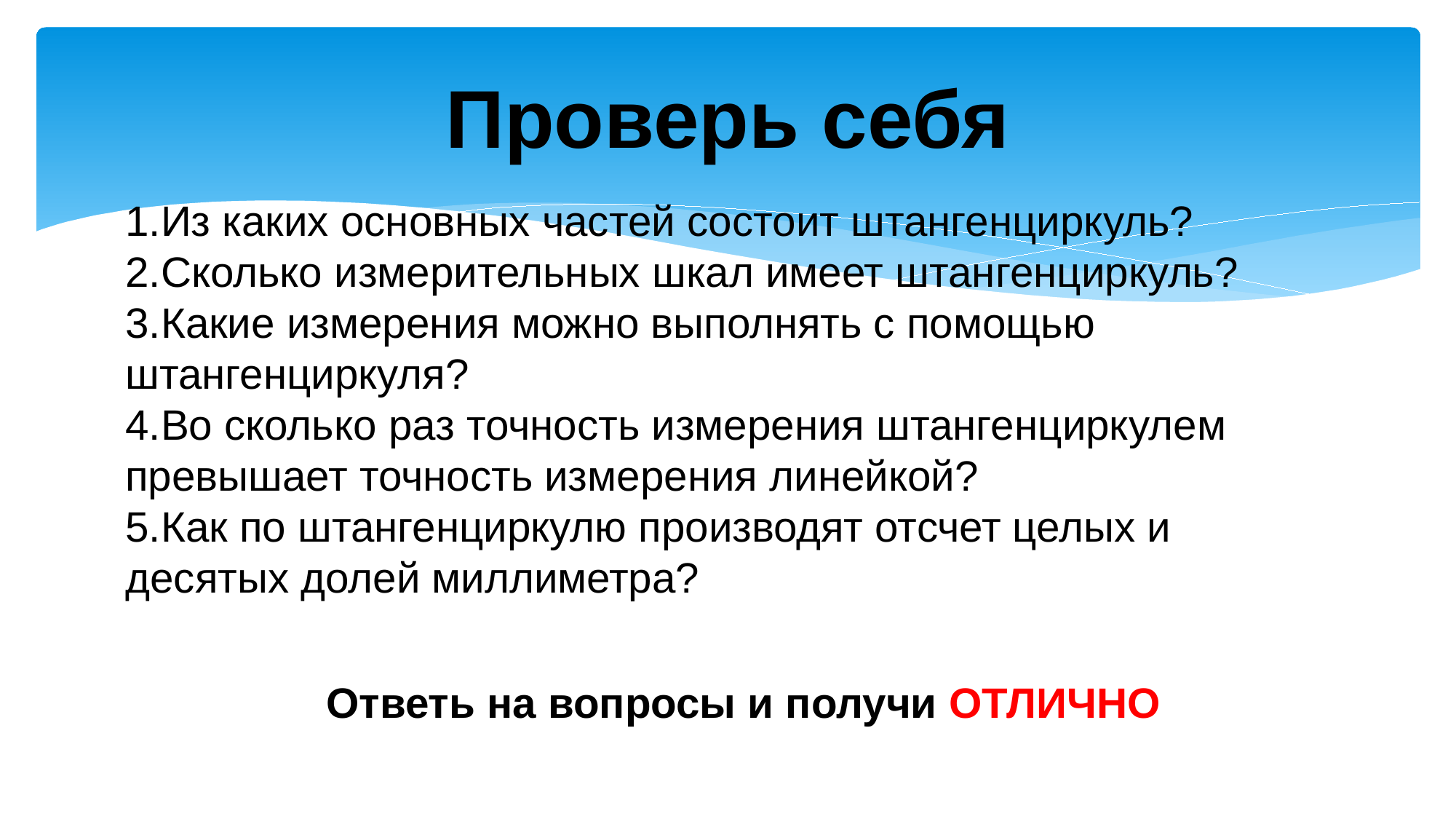

# Проверь себя
1.Из каких основных частей состоит штангенциркуль?
2.Сколько измерительных шкал имеет штангенциркуль?
3.Какие измерения можно выполнять с помощью штангенциркуля?
4.Во сколько раз точность измерения штангенциркулем превышает точность измерения линейкой?
5.Как по штангенциркулю производят отсчет целых и десятых долей миллиметра?
Ответь на вопросы и получи ОТЛИЧНО